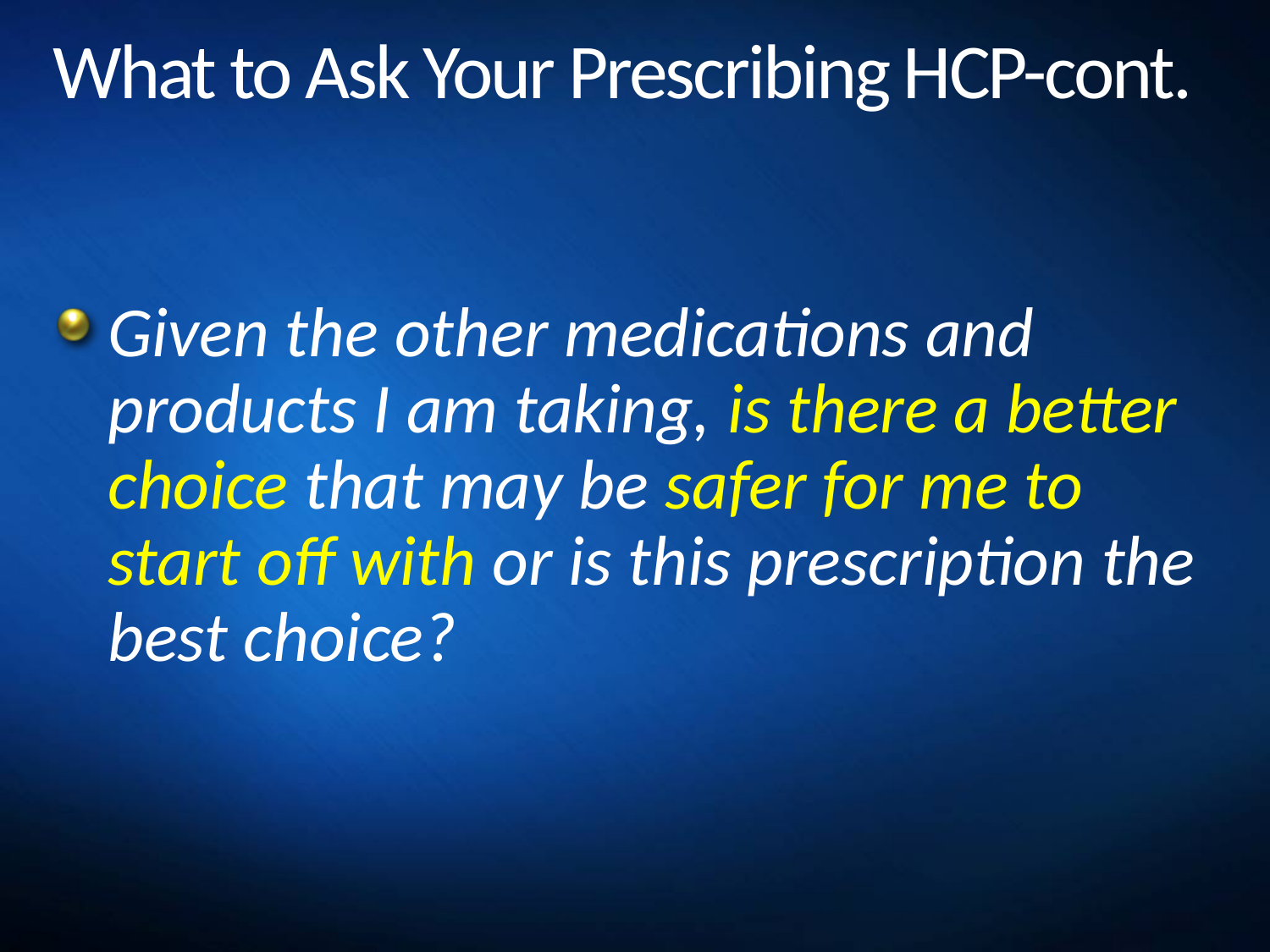

# What to Ask Your Prescribing HCP-cont.
Given the other medications and products I am taking, is there a better choice that may be safer for me to start off with or is this prescription the best choice?